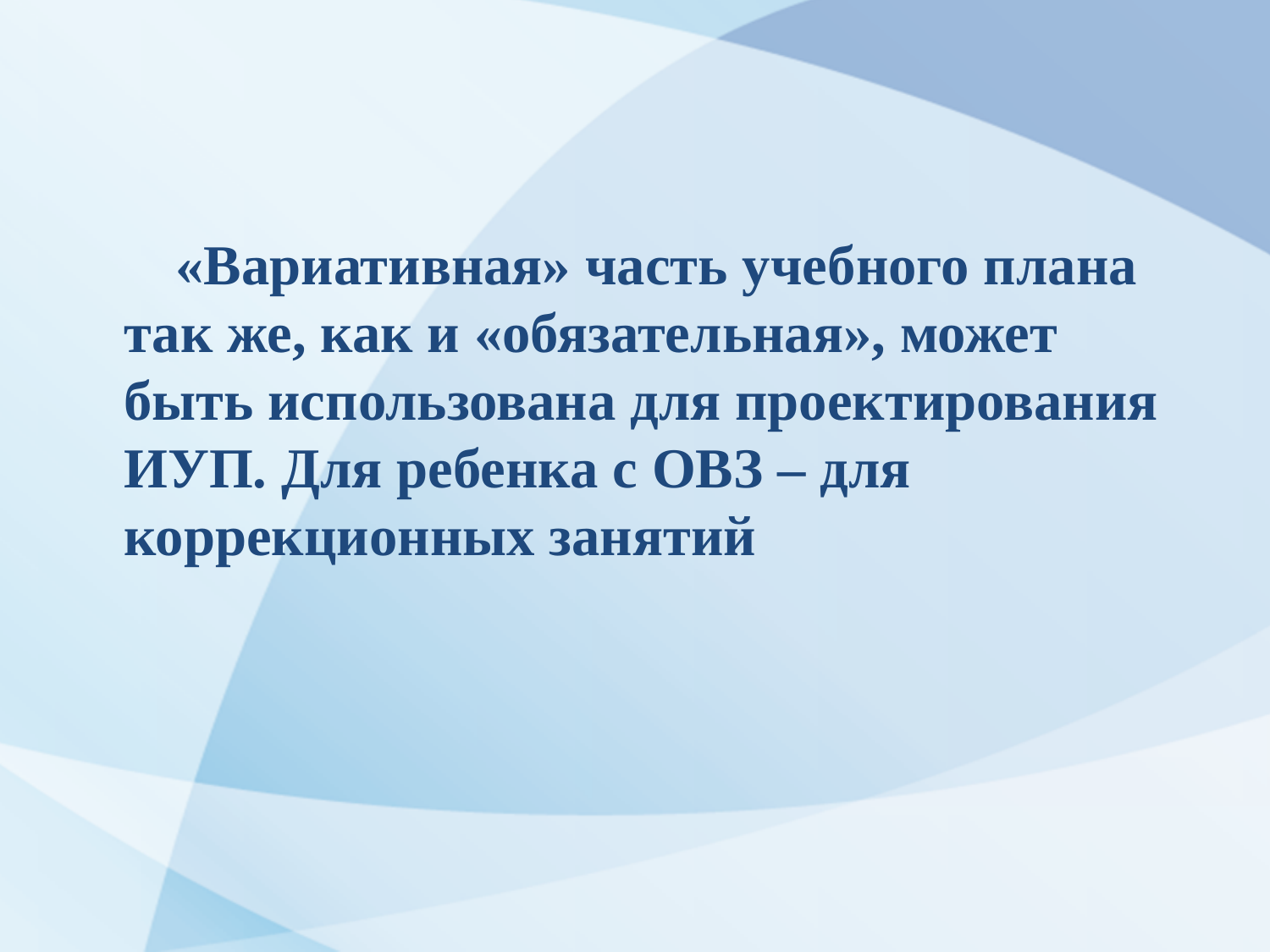

#
       «Вариативная» часть учебного плана так же, как и «обязательная», может быть использована для проектирования ИУП. Для ребенка с ОВЗ – для коррекционных занятий